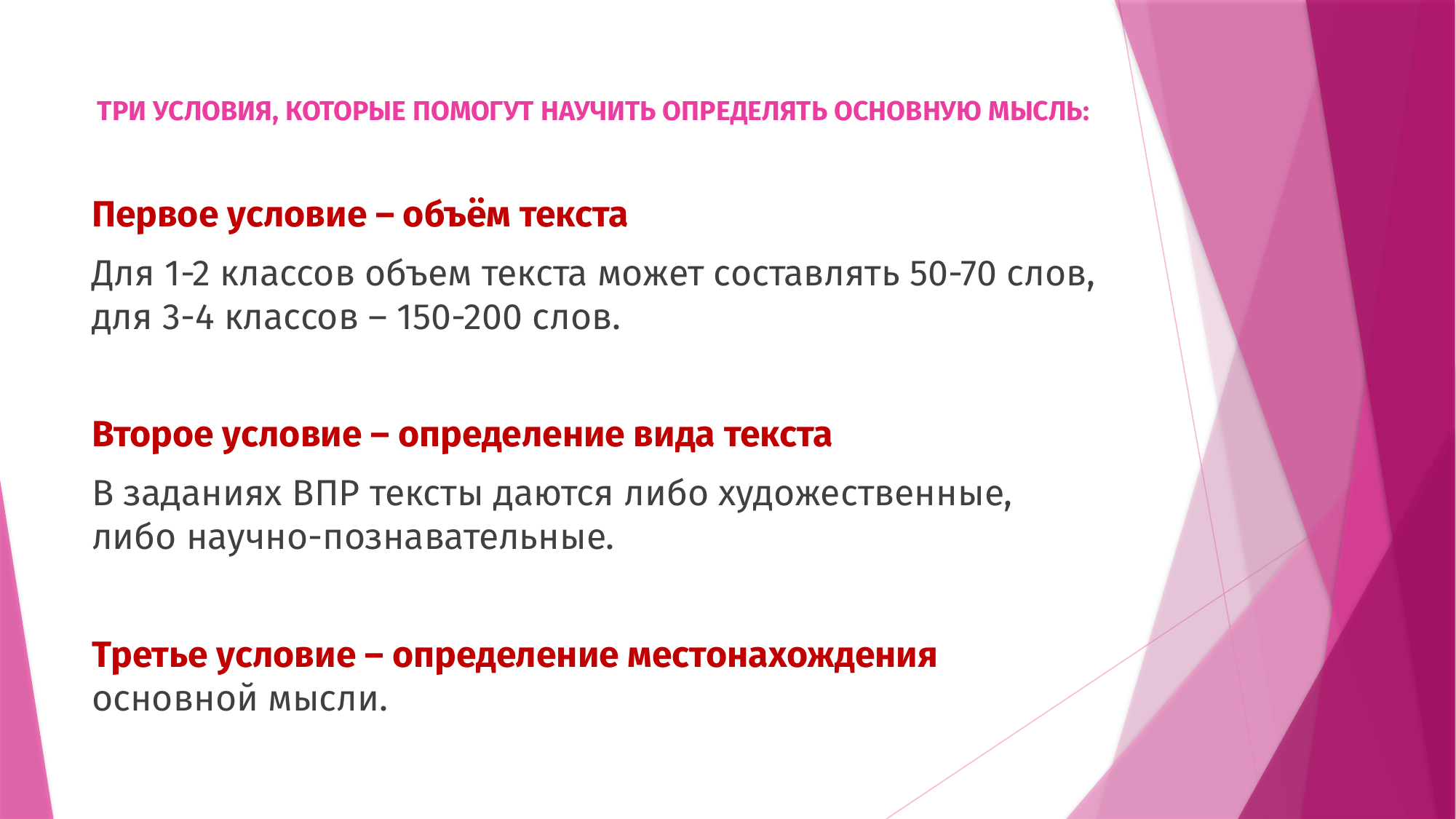

# ТРИ УСЛОВИЯ, КОТОРЫЕ ПОМОГУТ НАУЧИТЬ ОПРЕДЕЛЯТЬ ОСНОВНУЮ МЫСЛЬ:
Первое условие – объём текста
Для 1-2 классов объем текста может составлять 50-70 слов, для 3-4 классов – 150-200 слов.

Второе условие – определение вида текста
В заданиях ВПР тексты даются либо художественные, либо научно-познавательные.

Третье условие – определение местонахождения основной мысли.